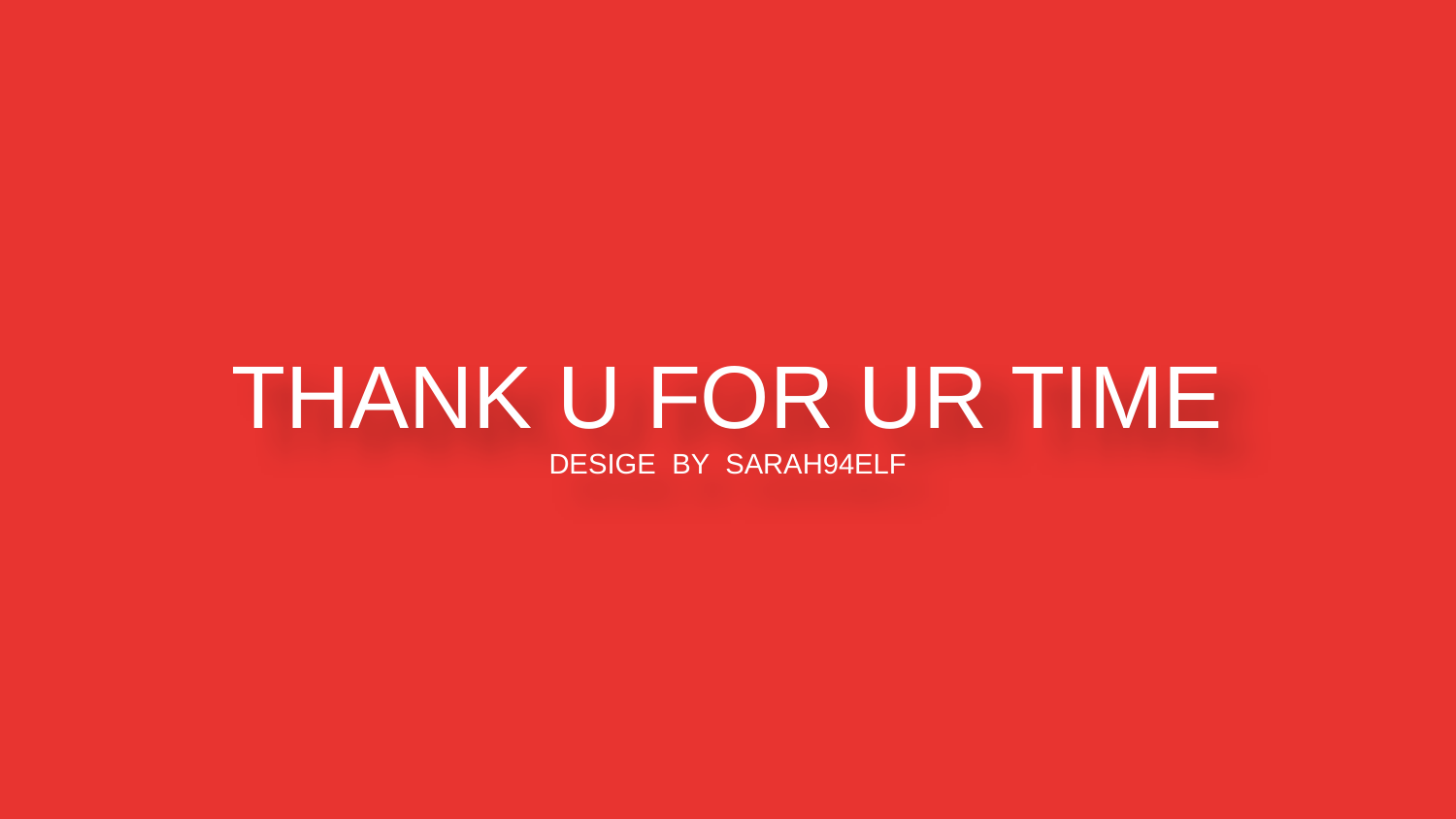

THANK U FOR UR TIME
DESIGE  BY  SARAH94ELF